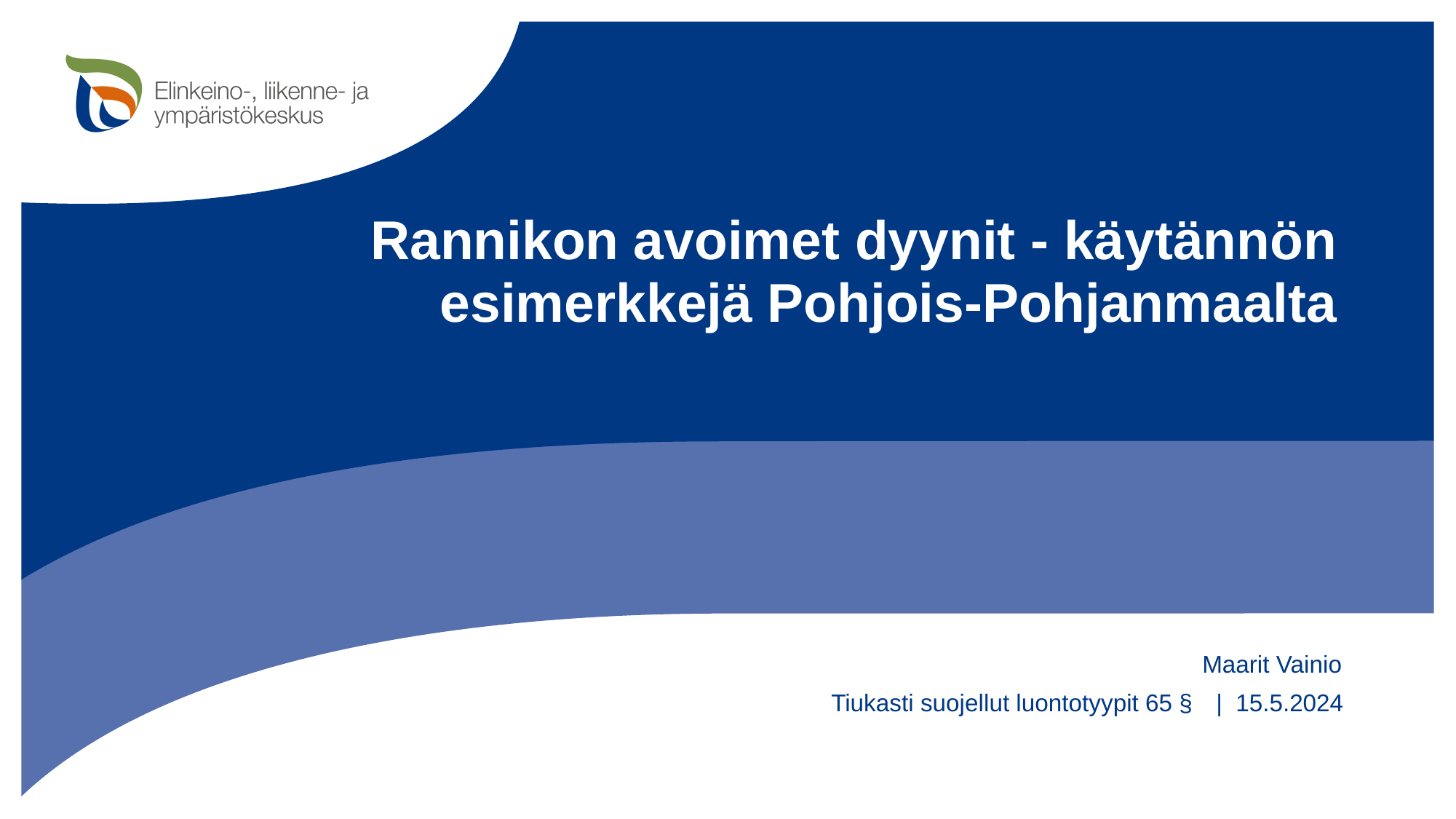

# Rannikon avoimet dyynit - käytännön esimerkkejä Pohjois-Pohjanmaalta
Maarit Vainio
Tiukasti suojellut luontotyypit 65 §
|  15.5.2024